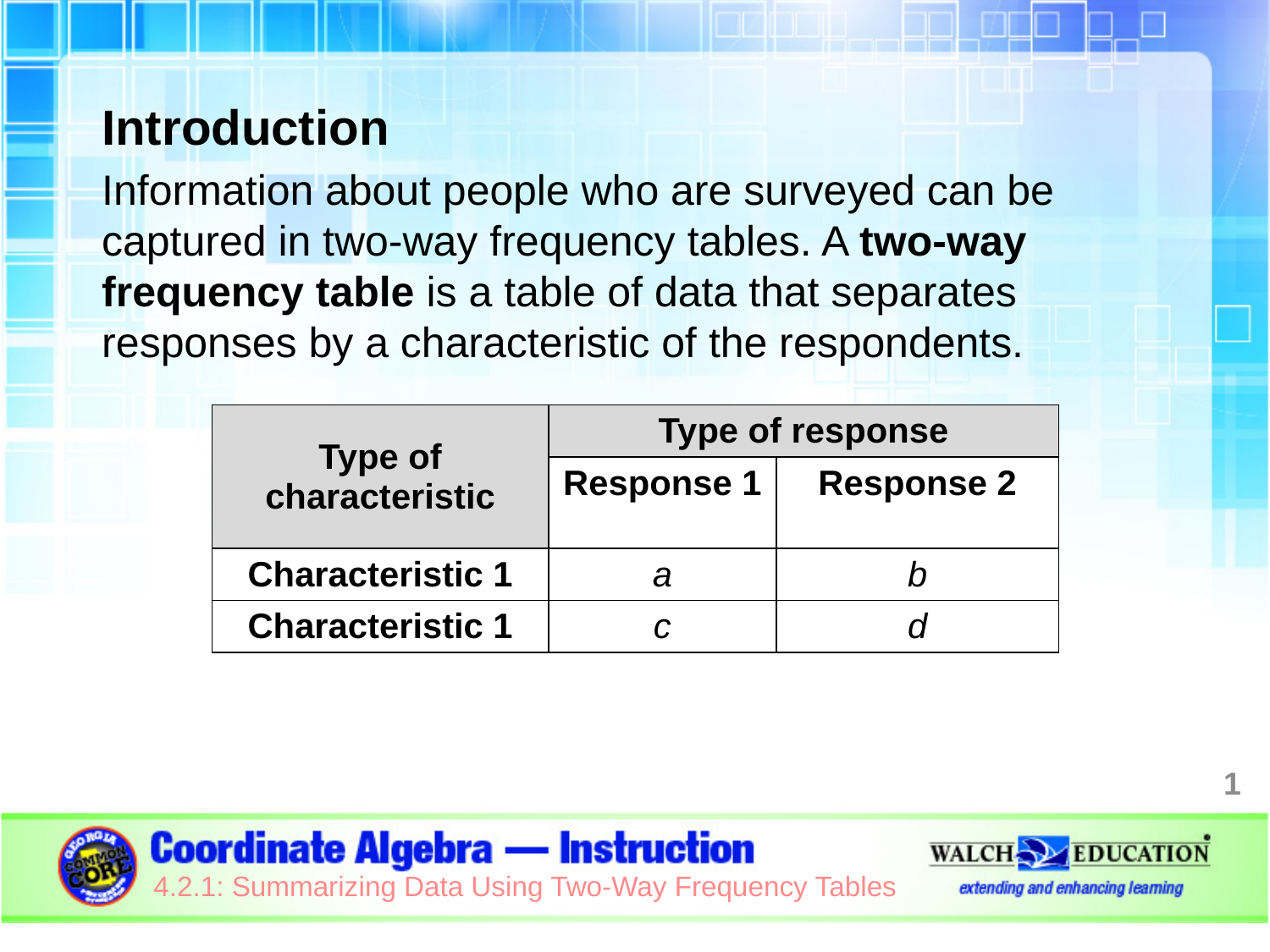

Introduction
Information about people who are surveyed can be captured in two-way frequency tables. A two-way frequency table is a table of data that separates responses by a characteristic of the respondents.
| Type of characteristic | Type of response |  |
| --- | --- | --- |
|  | Response 1 | Response 2 |
| Characteristic 1 | a | b |
| Characteristic 1 | c | d |
1
4.2.1: Summarizing Data Using Two-Way Frequency Tables